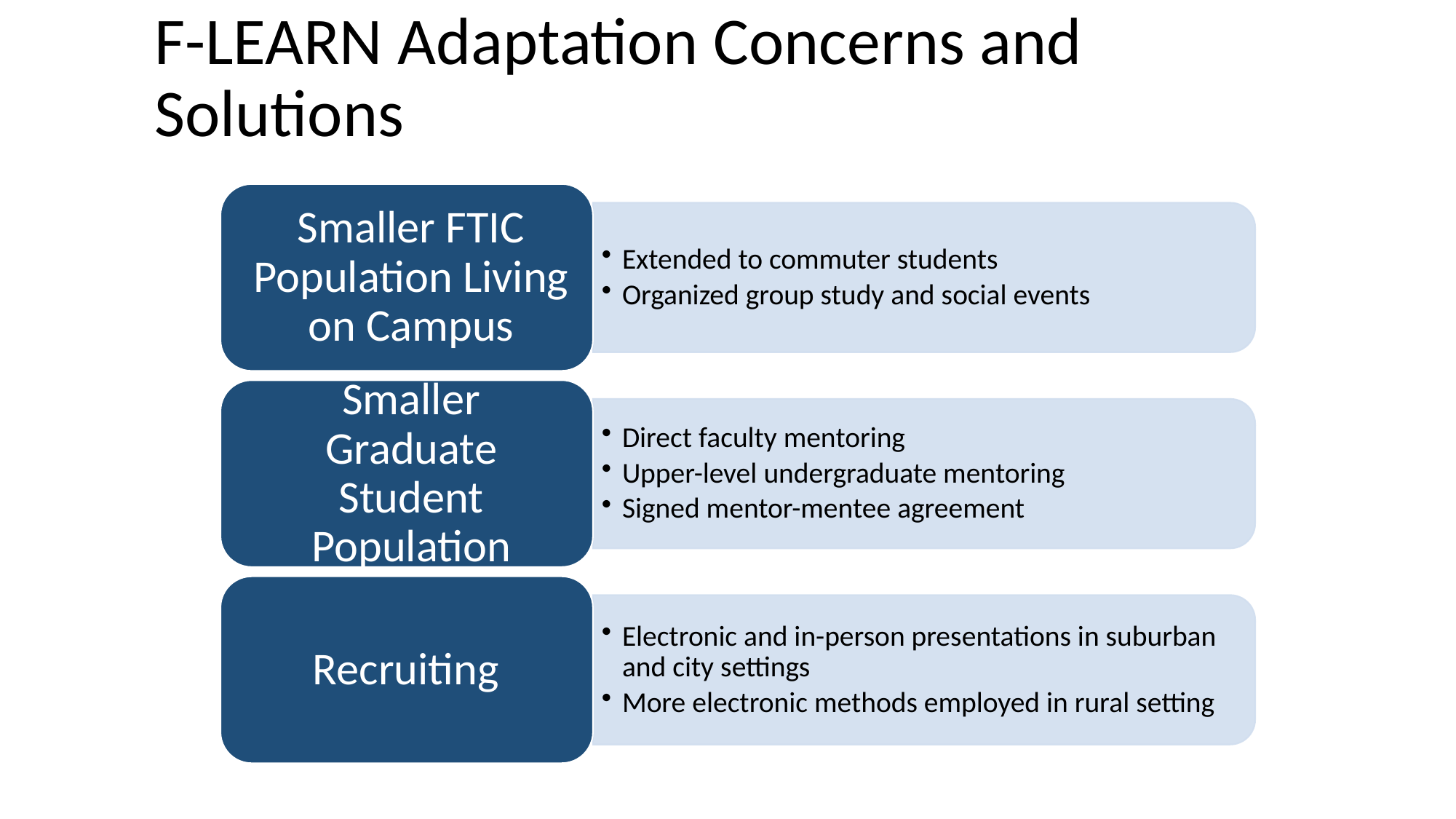

# F-LEARN Adaptation Concerns and Solutions
Extended to commuter students
Organized group study and social events
Smaller FTIC Population Living on Campus
Direct faculty mentoring
Upper-level undergraduate mentoring
Signed mentor-mentee agreement
Smaller Graduate Student Population
Electronic and in-person presentations in suburban and city settings
More electronic methods employed in rural setting
Recruiting